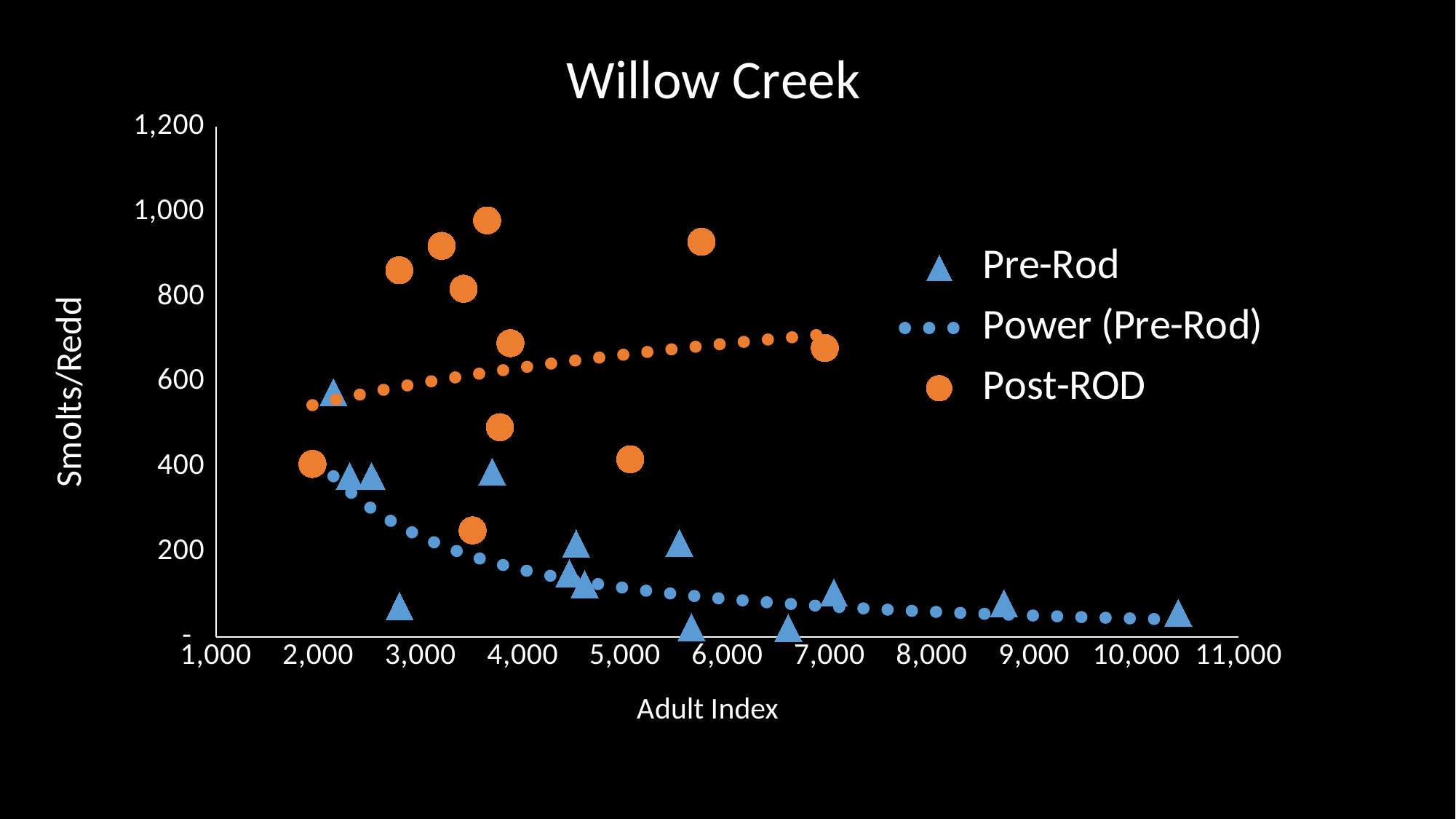

### Chart: Willow Creek

| Category |  |  |
|---|---|---|